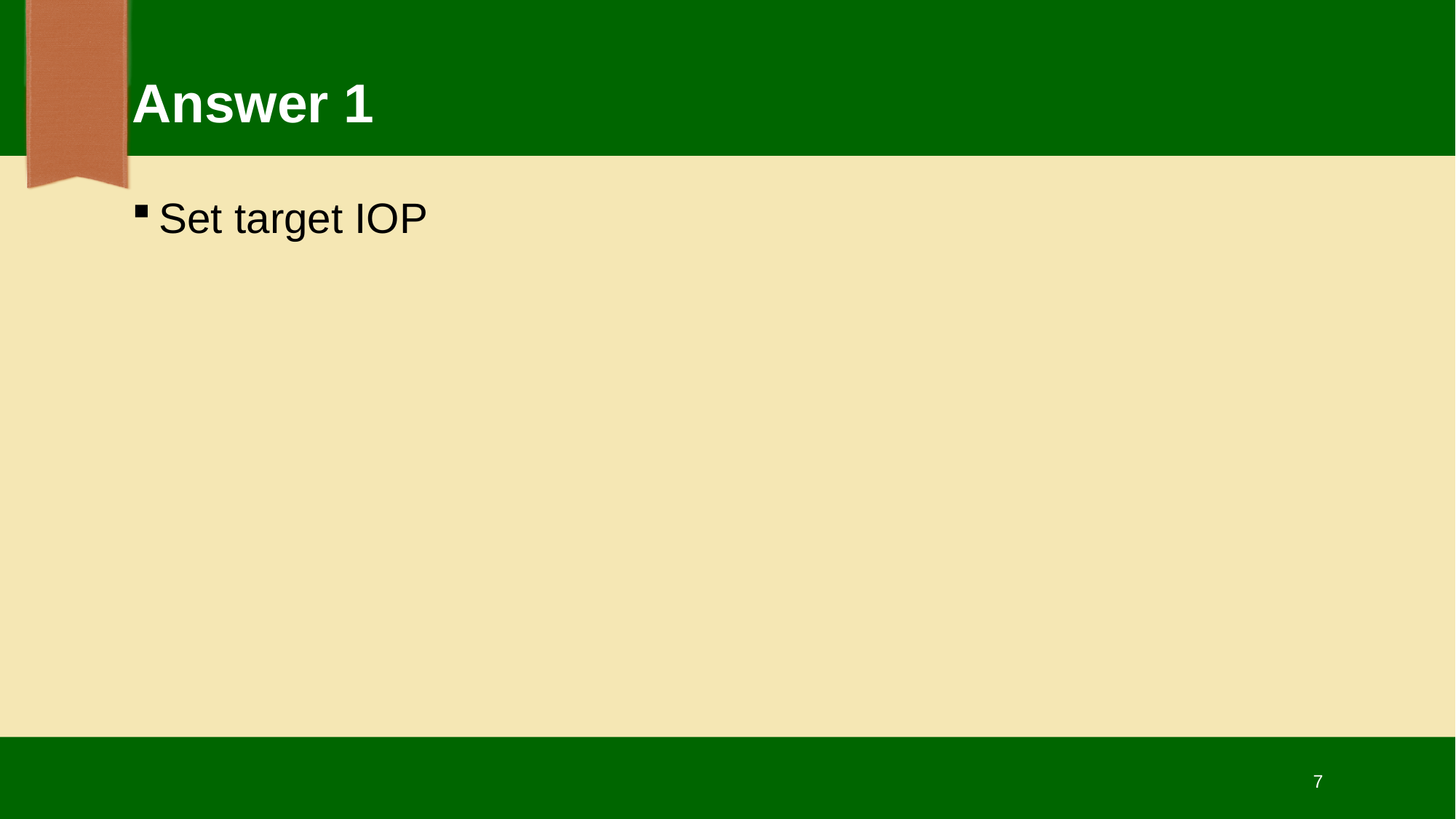

# Answer 1
Set target IOP

7